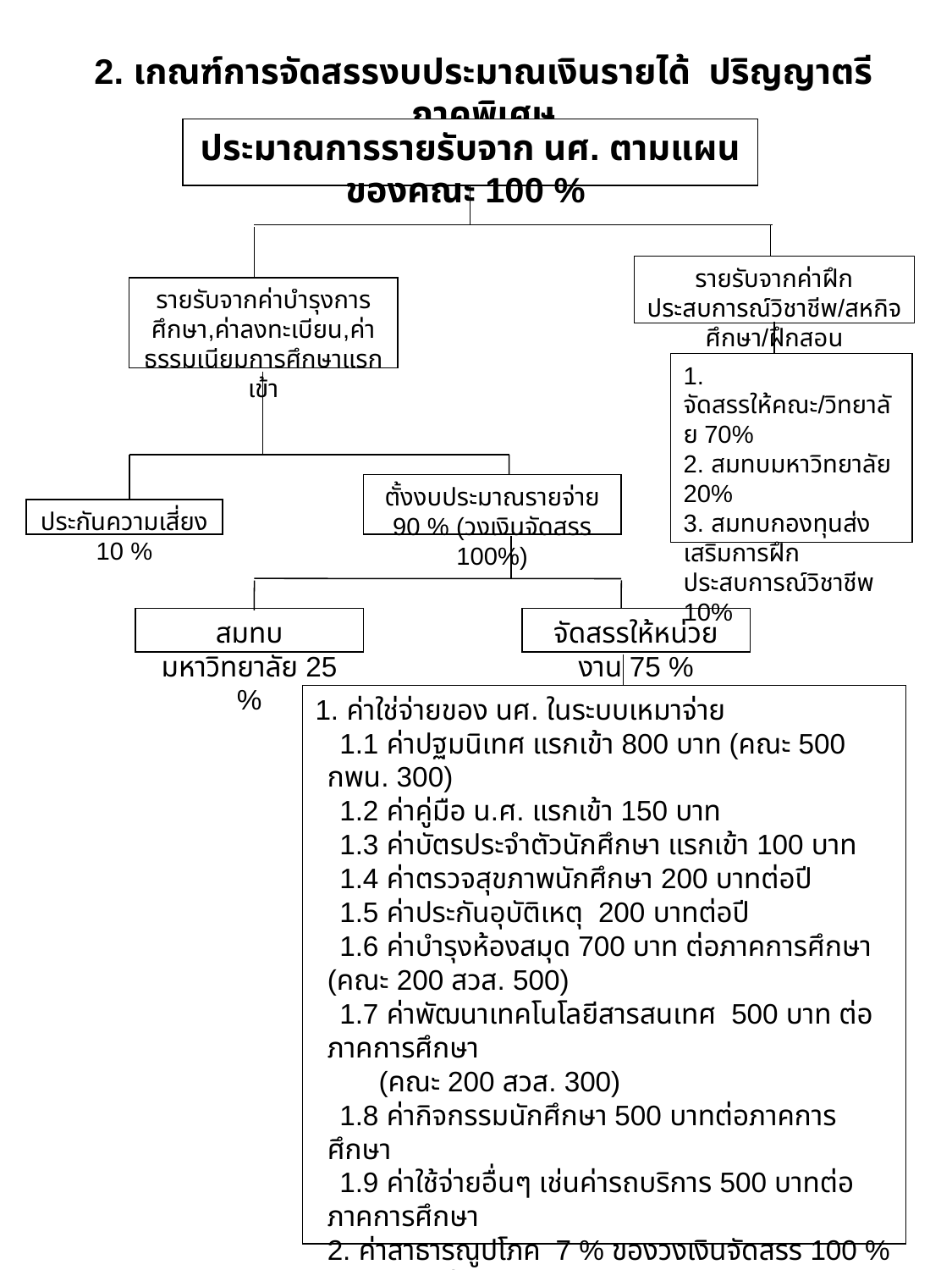

2. เกณฑ์การจัดสรรงบประมาณเงินรายได้  ปริญญาตรี ภาคพิเศษ
ประมาณการรายรับจาก นศ. ตามแผน ของคณะ 100 %
รายรับจากค่าฝึกประสบการณ์วิชาชีพ/สหกิจศึกษา/ฝึกสอน
รายรับจากค่าบำรุงการศึกษา,ค่าลงทะเบียน,ค่าธรรมเนียมการศึกษาแรกเข้า
1. จัดสรรให้คณะ/วิทยาลัย 70%
2. สมทบมหาวิทยาลัย 20%
3. สมทบกองทุนส่งเสริมการฝึกประสบการณ์วิชาชีพ 10%

ตั้งงบประมาณรายจ่าย 90 % (วงเงินจัดสรร 100%)

ประกันความเสี่ยง 10 %
สมทบมหาวิทยาลัย 25 %
จัดสรรให้หน่วยงาน 75 %
1. ค่าใช่จ่ายของ นศ. ในระบบเหมาจ่าย
1.1 ค่าปฐมนิเทศ แรกเข้า 800 บาท (คณะ 500 กพน. 300)
1.2 ค่าคู่มือ น.ศ. แรกเข้า 150 บาท
1.3 ค่าบัตรประจำตัวนักศึกษา แรกเข้า 100 บาท
1.4 ค่าตรวจสุขภาพนักศึกษา 200 บาทต่อปี
1.5 ค่าประกันอุบัติเหตุ  200 บาทต่อปี
1.6 ค่าบำรุงห้องสมุด 700 บาท ต่อภาคการศึกษา (คณะ 200 สวส. 500)
1.7 ค่าพัฒนาเทคโนโลยีสารสนเทศ  500 บาท ต่อภาคการศึกษา
     (คณะ 200 สวส. 300)
1.8 ค่ากิจกรรมนักศึกษา 500 บาทต่อภาคการศึกษา
1.9 ค่าใช้จ่ายอื่นๆ เช่นค่ารถบริการ 500 บาทต่อภาคการศึกษา
2. ค่าสาธารณูปโภค  7 % ของวงเงินจัดสรร 100 %
3. กองทุนส่งเสริมงานวิจัย 2 % ของวงเงินจัดสรร 100 %
4. กองทุนพัฒนาบุคลากร 2% ของวงเงินจัดสรร 100 %
5. กองทุนพัฒนานักศึกษา  2 % ของวงเงินจัดสรร 100 %
6. ส่วนที่เหลือจากข้อ 1-5 ตั้งเป็นงบรายจ่ายของหน่วยงาน